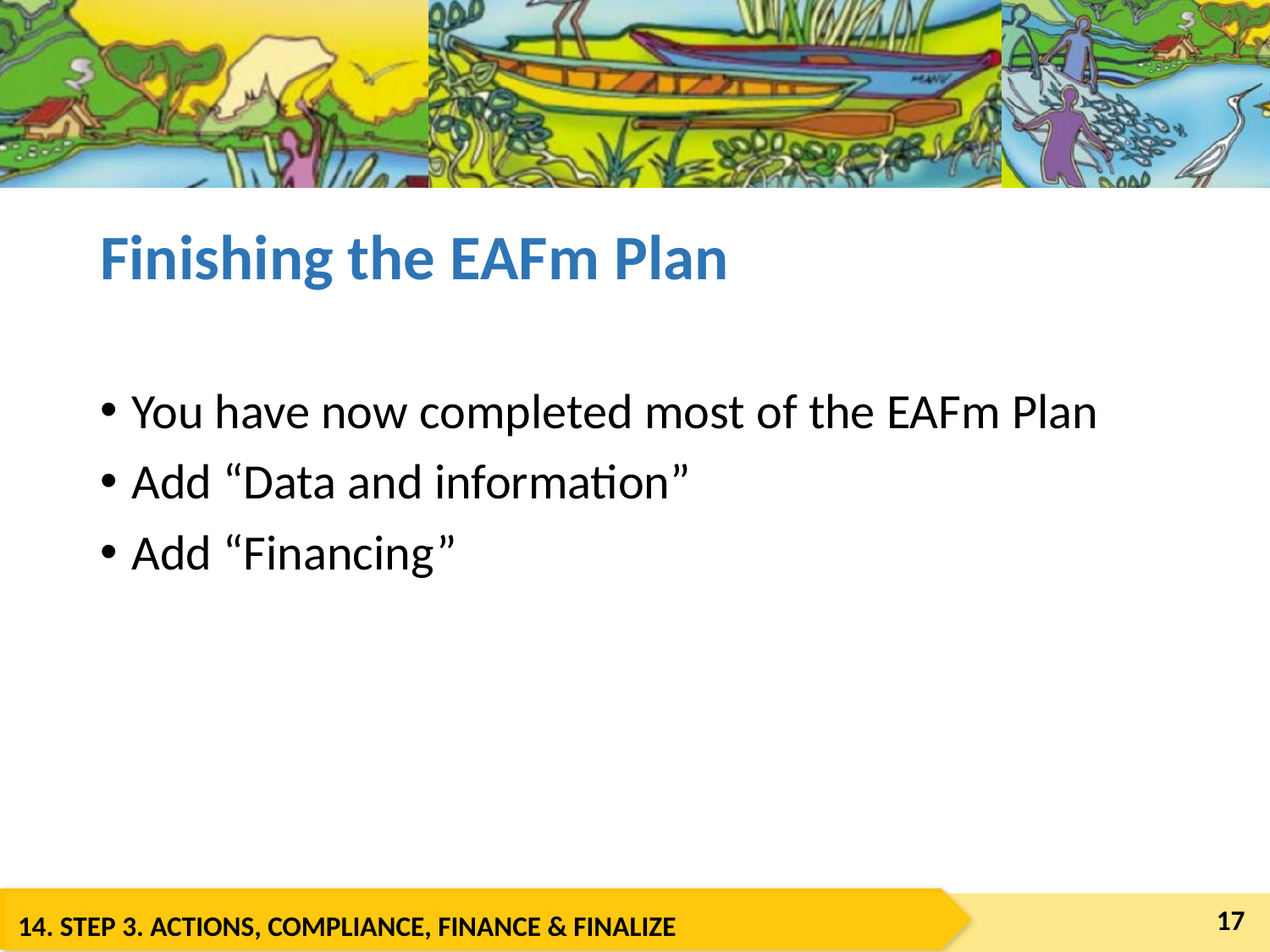

# Finishing the EAFm Plan
You have now completed most of the EAFm Plan
Add “Data and information”
Add “Financing”

17